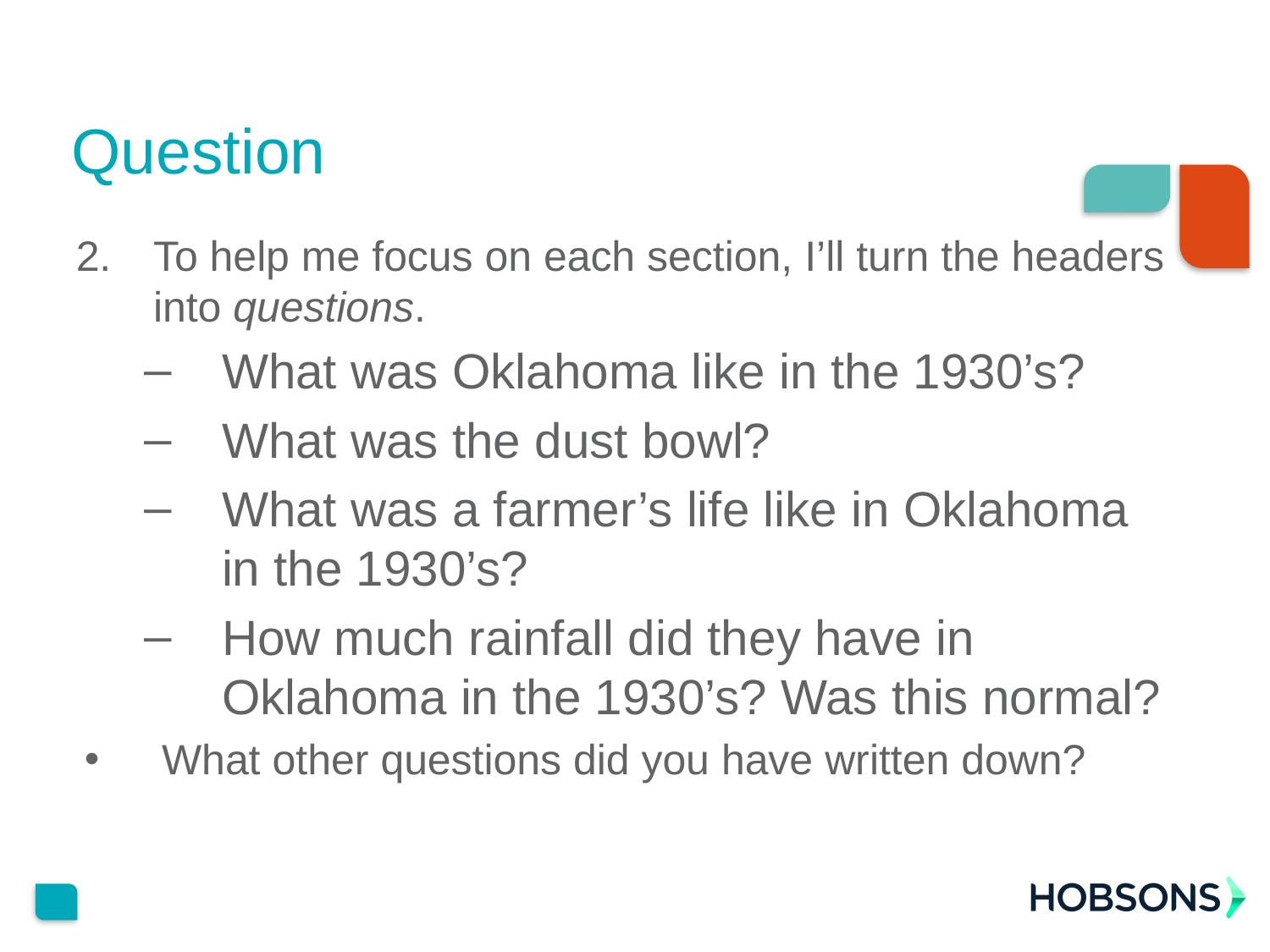

# Question
To help me focus on each section, I’ll turn the headers into questions.
What was Oklahoma like in the 1930’s?
What was the dust bowl?
What was a farmer’s life like in Oklahoma in the 1930’s?
How much rainfall did they have in Oklahoma in the 1930’s? Was this normal?
What other questions did you have written down?